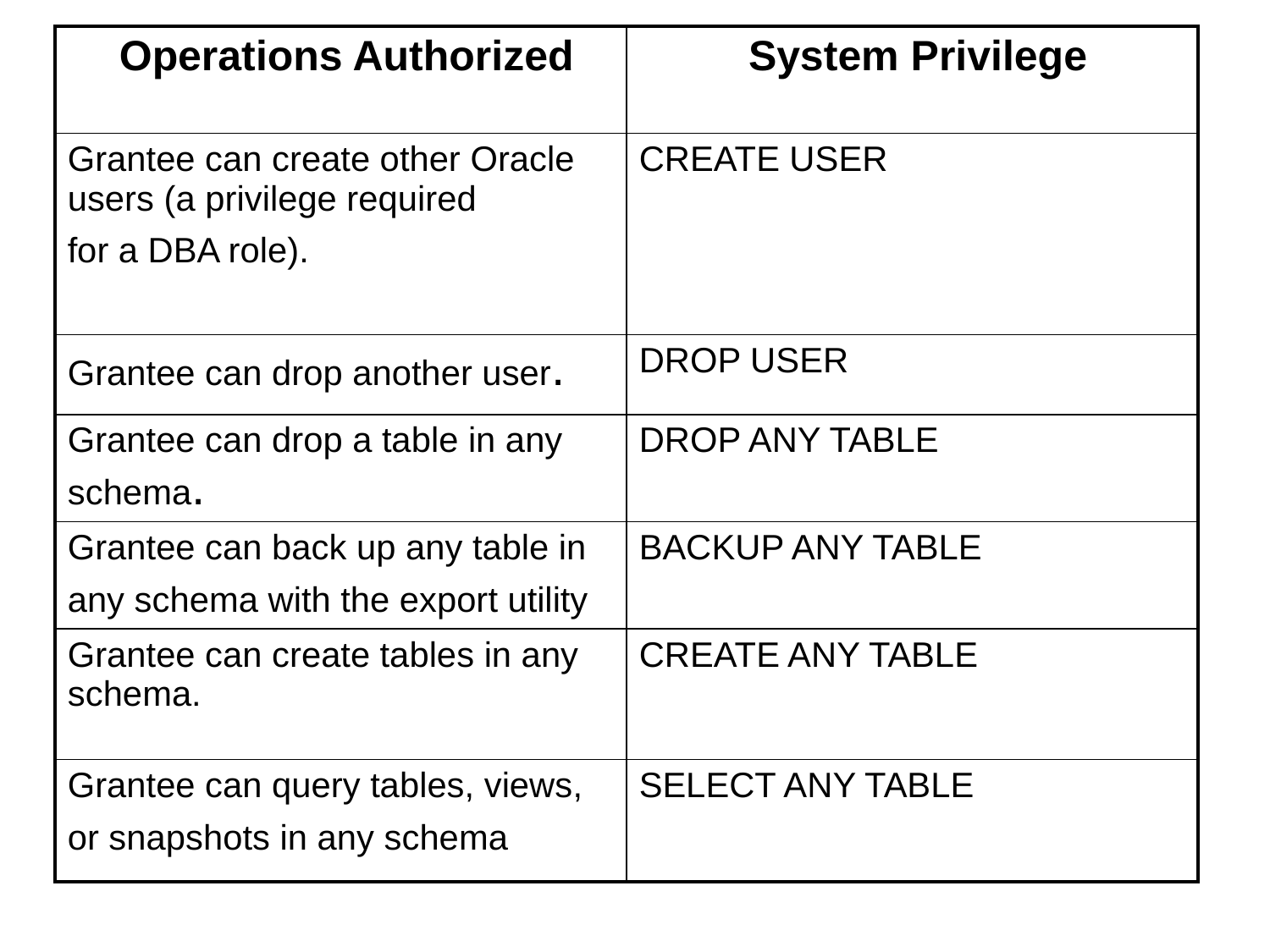

| Operations Authorized | System Privilege |
| --- | --- |
| Grantee can create other Oracle users (a privilege required for a DBA role). | CREATE USER |
| Grantee can drop another user. | DROP USER |
| Grantee can drop a table in any schema. | DROP ANY TABLE |
| Grantee can back up any table in any schema with the export utility | BACKUP ANY TABLE |
| Grantee can create tables in any schema. | CREATE ANY TABLE |
| Grantee can query tables, views, or snapshots in any schema | SELECT ANY TABLE |